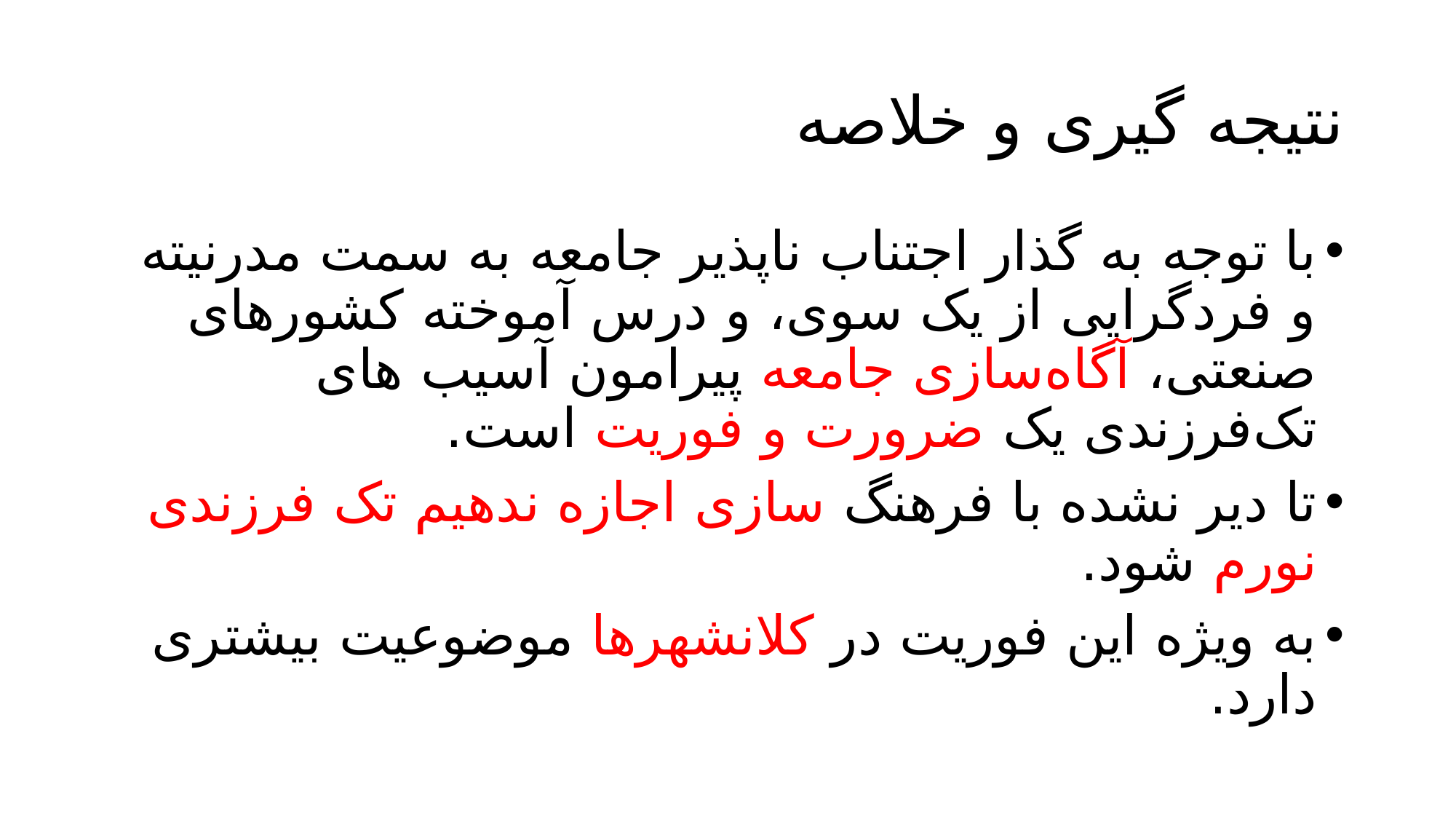

# نتیجه گیری و خلاصه
با توجه به گذار اجتناب ناپذیر جامعه به سمت مدرنیته و فردگرایی از یک سوی، و درس آموخته کشورهای صنعتی، آگاه‌سازی جامعه پیرامون آسیب های تک‌فرزندی یک ضرورت و فوریت است.
تا دیر نشده با فرهنگ سازی اجازه ندهیم تک فرزندی نورم شود.
به ویژه این فوریت در کلانشهرها موضوعیت بیشتری دارد.